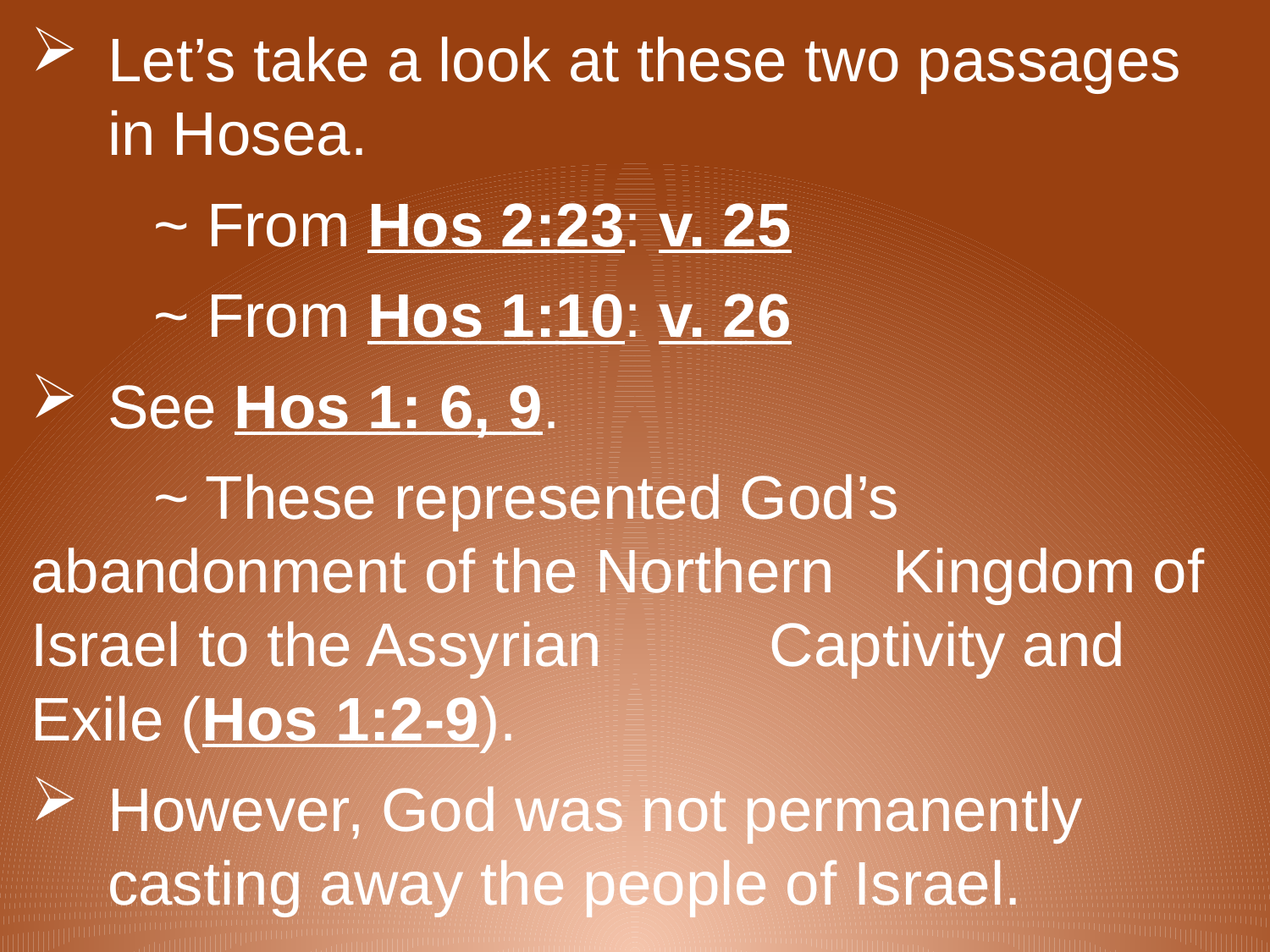

Let’s take a look at these two passages in Hosea.
		~ From Hos 2:23: v. 25
		~ From Hos 1:10: v. 26
See Hos 1: 6, 9.
		~ These represented God’s 								abandonment of the Northern 							Kingdom of Israel to the Assyrian 						Captivity and Exile (Hos 1:2-9).
However, God was not permanently casting away the people of Israel.